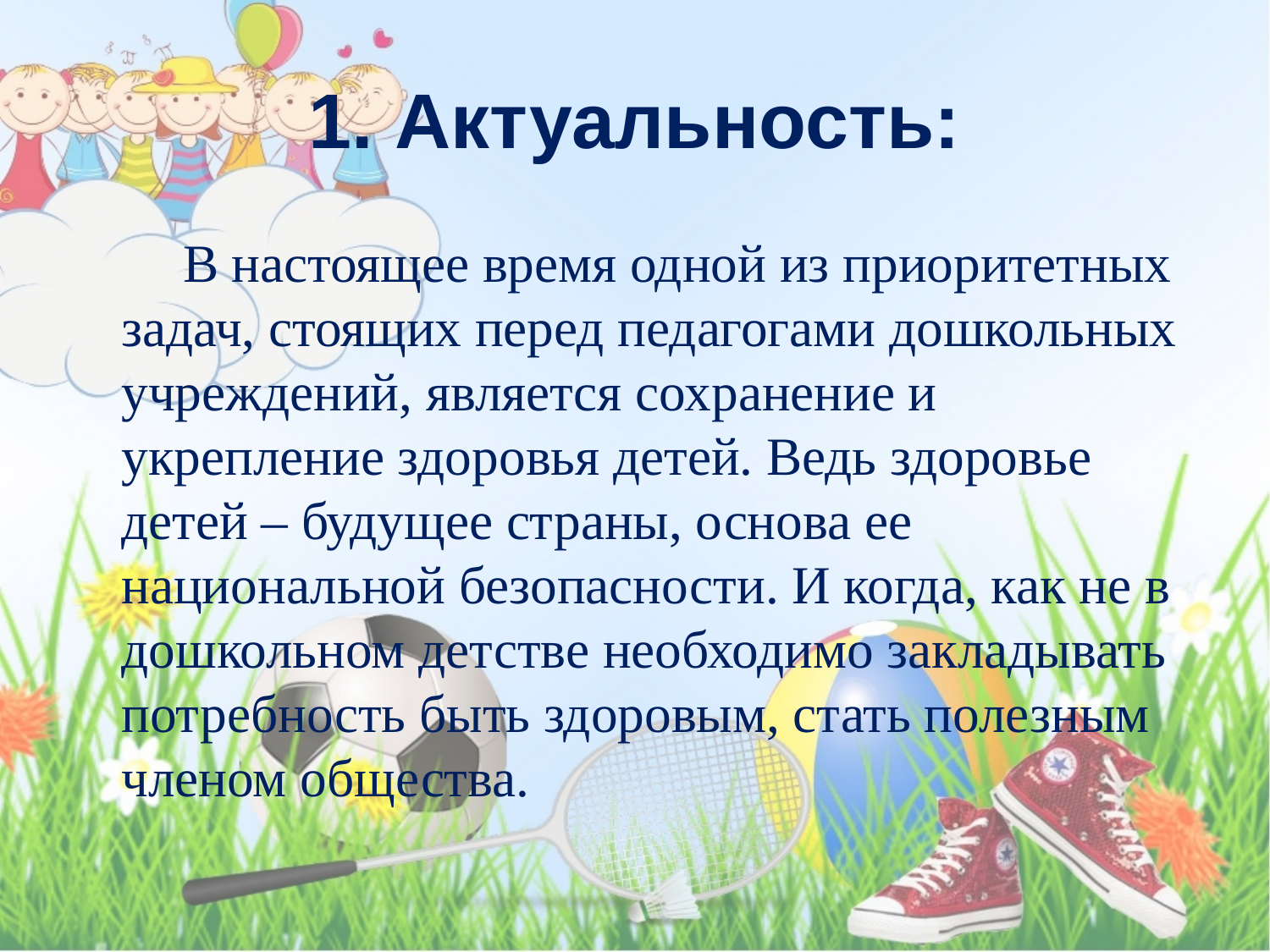

# 1. Актуальность:
        В настоящее время одной из приоритетных задач, стоящих перед педагогами дошкольных учреждений, является сохранение и укрепление здоровья детей. Ведь здоровье детей – будущее страны, основа ее национальной безопасности. И когда, как не в дошкольном детстве необходимо закладывать потребность быть здоровым, стать полезным членом общества.